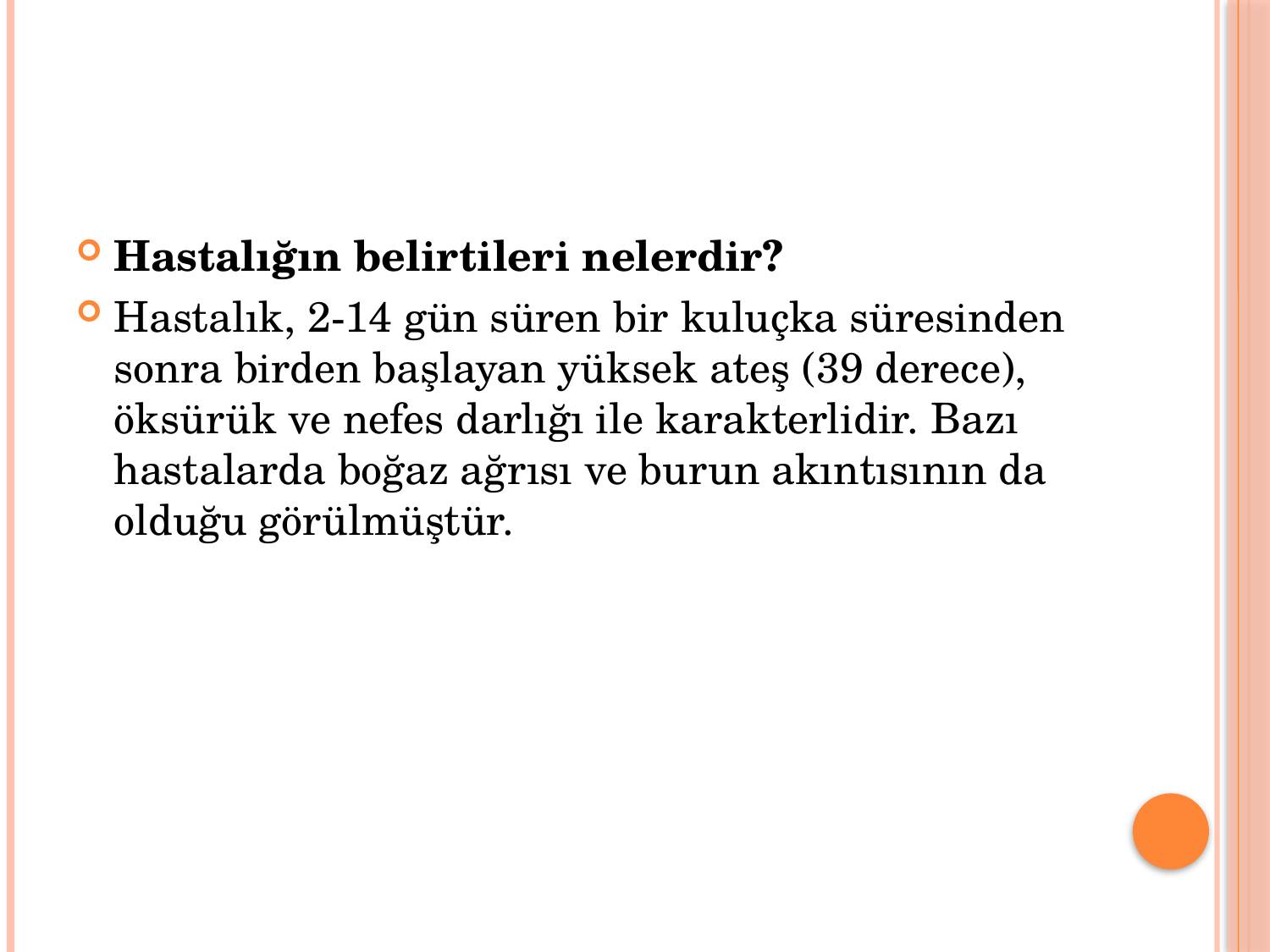

Hastalığın belirtileri nelerdir?
Hastalık, 2-14 gün süren bir kuluçka süresinden sonra birden başlayan yüksek ateş (39 derece), öksürük ve nefes darlığı ile karakterlidir. Bazı hastalarda boğaz ağrısı ve burun akıntısının da olduğu görülmüştür.